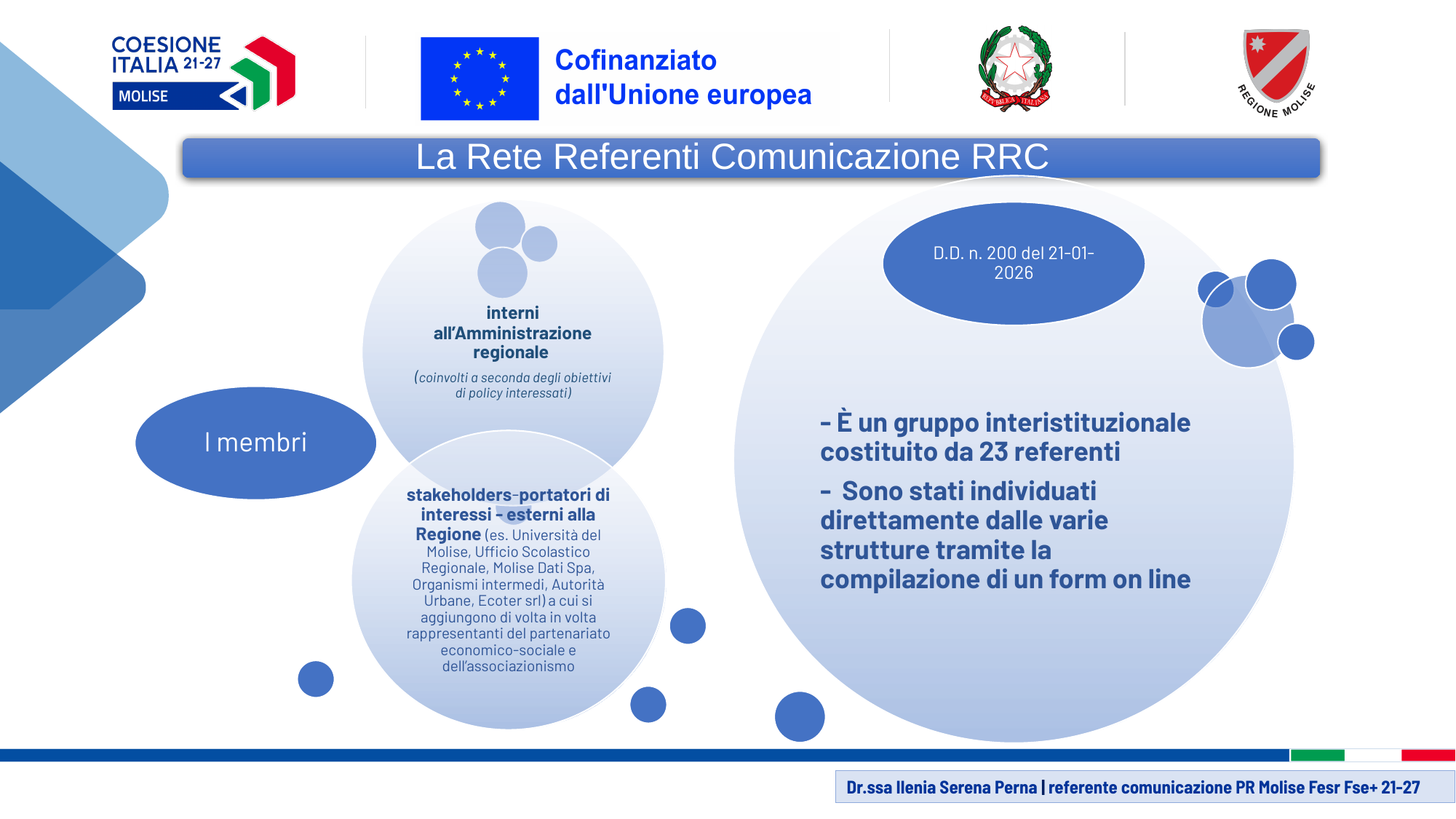

La Rete Referenti Comunicazione RRC

- È un gruppo interistituzionale costituito da 23 referenti
-  Sono stati individuati direttamente dalle varie strutture tramite la compilazione di un form on line
D.D. n. 200 del 21-01-2026
interni all’Amministrazione regionale
(coinvolti a seconda degli obiettivi di policy interessati)
stakeholders-portatori di interessi - esterni alla Regione (es. Università del Molise, Ufficio Scolastico Regionale, Molise Dati Spa, Organismi intermedi, Autorità Urbane, Ecoter srl) a cui si aggiungono di volta in volta rappresentanti del partenariato economico-sociale e dell’associazionismo

I membri
Dr.ssa Ilenia Serena Perna | referente comunicazione PR Molise Fesr Fse+ 21-27